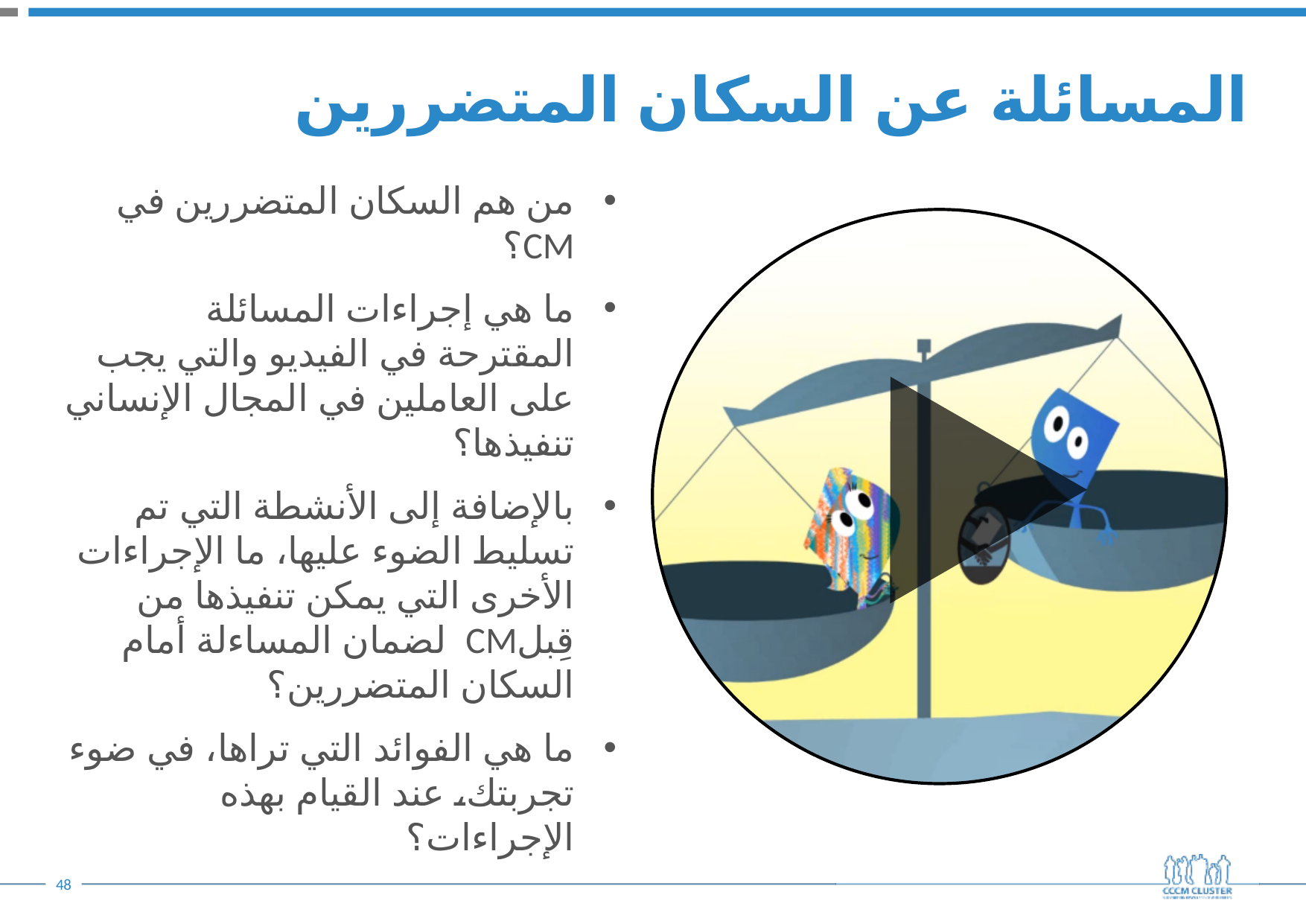

# المسائلة عن السكان المتضررين
من هم السكان المتضررين في CM؟
ما هي إجراءات المسائلة المقترحة في الفيديو والتي يجب على العاملين في المجال الإنساني تنفيذها؟
بالإضافة إلى الأنشطة التي تم تسليط الضوء عليها، ما الإجراءات الأخرى التي يمكن تنفيذها من قِبلCM  لضمان المساءلة أمام السكان المتضررين؟
ما هي الفوائد التي تراها، في ضوء تجربتك، عند القيام بهذه الإجراءات؟